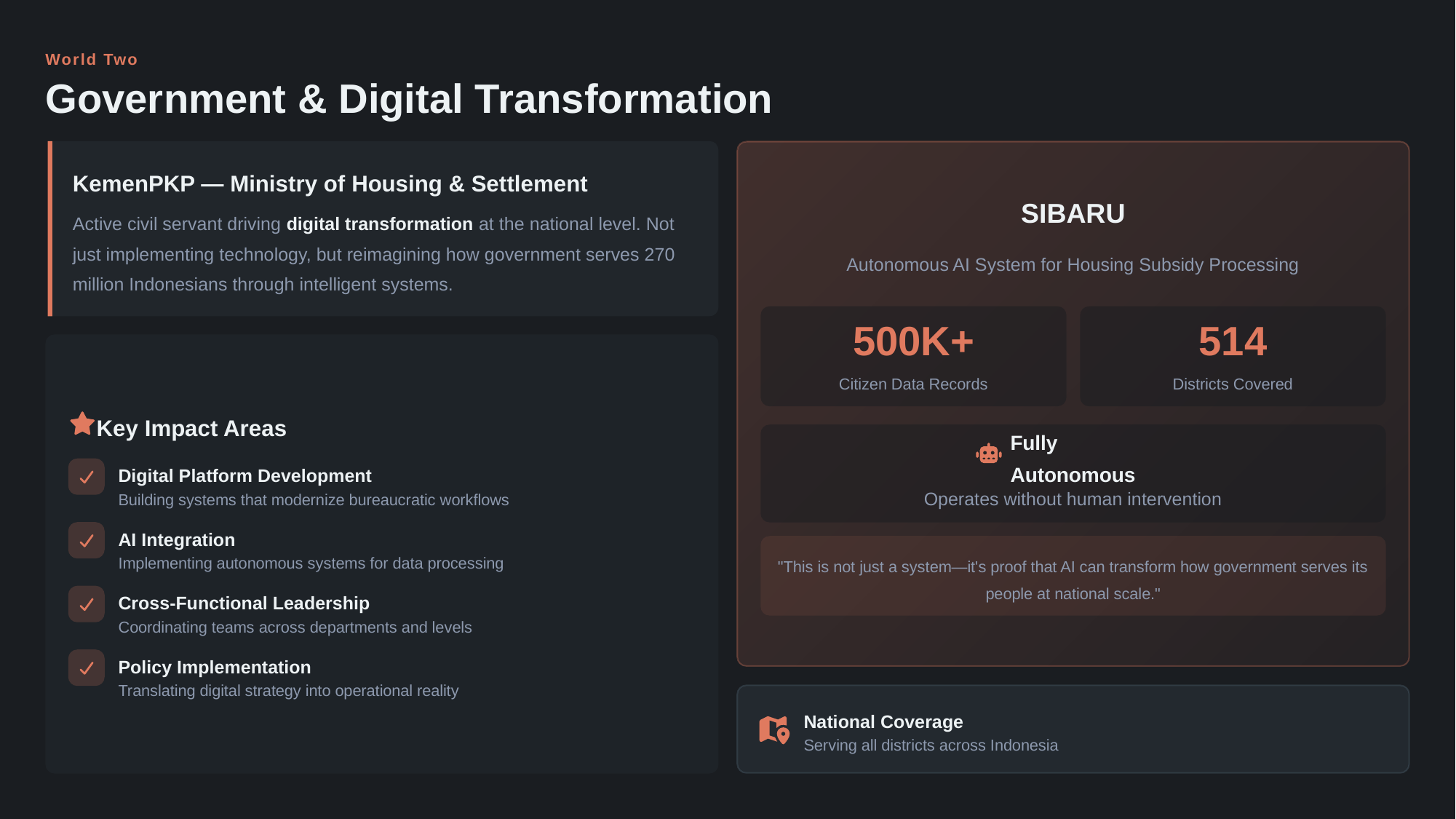

World Two
Government & Digital Transformation

KemenPKP — Ministry of Housing & Settlement
SIBARU
Active civil servant driving digital transformation at the national level. Not just implementing technology, but reimagining how government serves 270 million Indonesians through intelligent systems.
Autonomous AI System for Housing Subsidy Processing

500K+
514

Citizen Data Records
Districts Covered
Key Impact Areas

Fully Autonomous

Digital Platform Development

Operates without human intervention
Building systems that modernize bureaucratic workflows

AI Integration

Implementing autonomous systems for data processing
"This is not just a system—it's proof that AI can transform how government serves its people at national scale."

Cross-Functional Leadership

Coordinating teams across departments and levels

Policy Implementation

Translating digital strategy into operational reality

National Coverage

Serving all districts across Indonesia